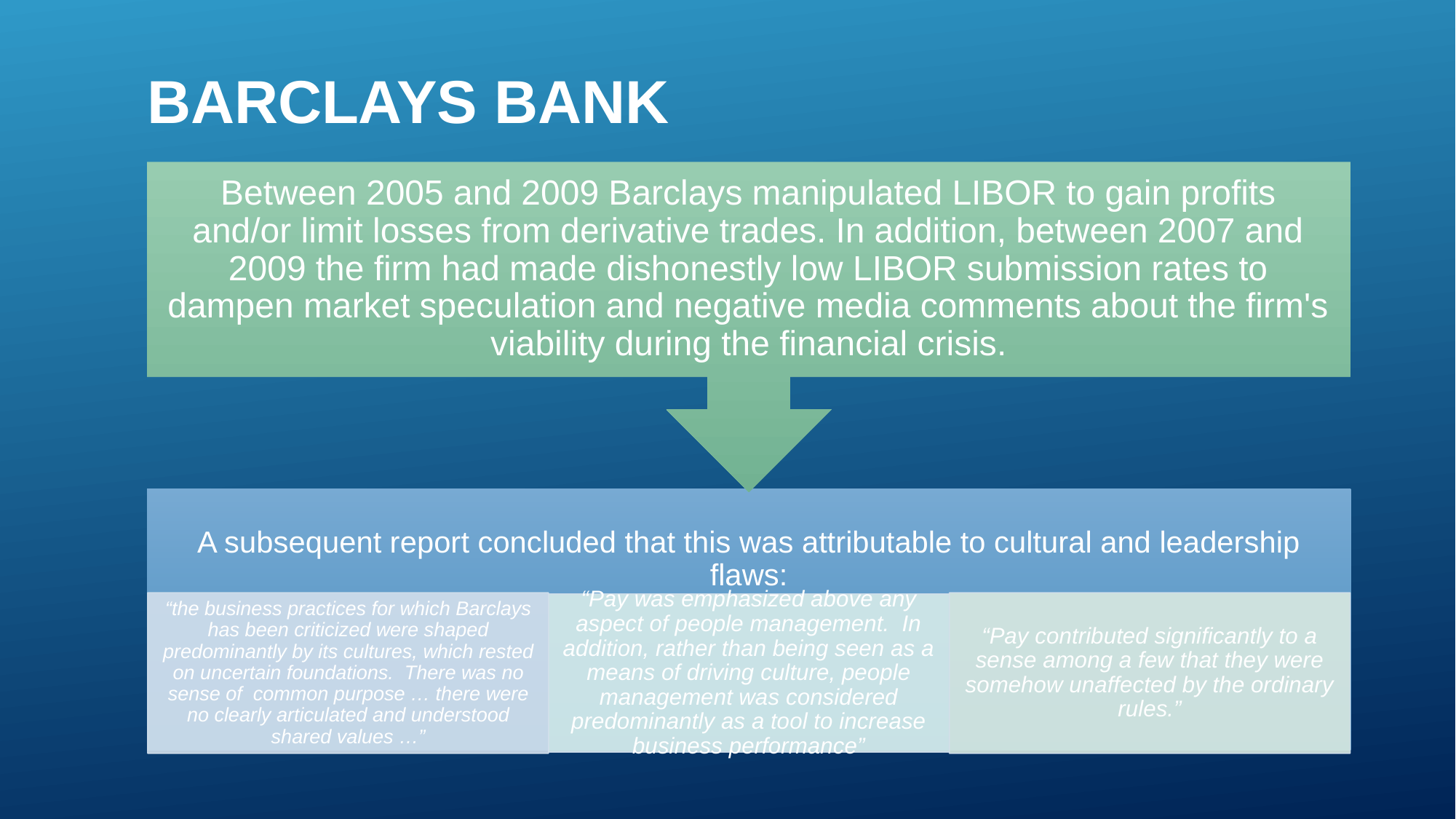

# Barclays Bank
A subsequent report concluded that this was attributable to cultural and leadership flaws:
“the business practices for which Barclays has been criticized were shaped predominantly by its cultures, which rested on uncertain foundations.  There was no sense of  common purpose … there were no clearly articulated and understood shared values …”
“Pay was emphasized above any aspect of people management.  In addition, rather than being seen as a means of driving culture, people management was considered predominantly as a tool to increase business performance”
“Pay contributed significantly to a sense among a few that they were somehow unaffected by the ordinary rules.”
Between 2005 and 2009 Barclays manipulated LIBOR to gain profits and/or limit losses from derivative trades. In addition, between 2007 and 2009 the firm had made dishonestly low LIBOR submission rates to dampen market speculation and negative media comments about the firm's viability during the financial crisis.